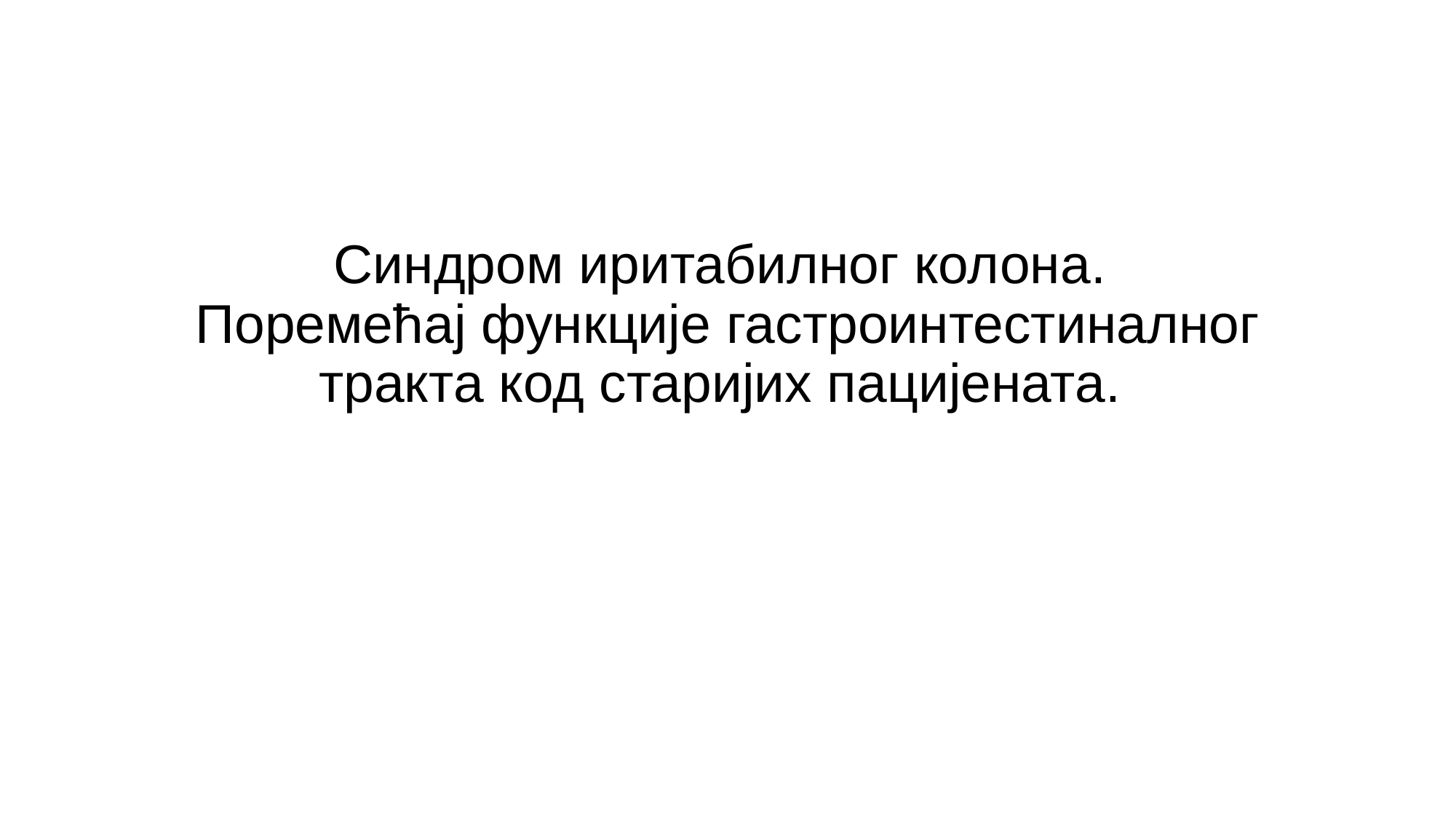

# Синдром иритабилног колона. Поремећај функције гастроинтестиналног тракта код старијих пацијената.